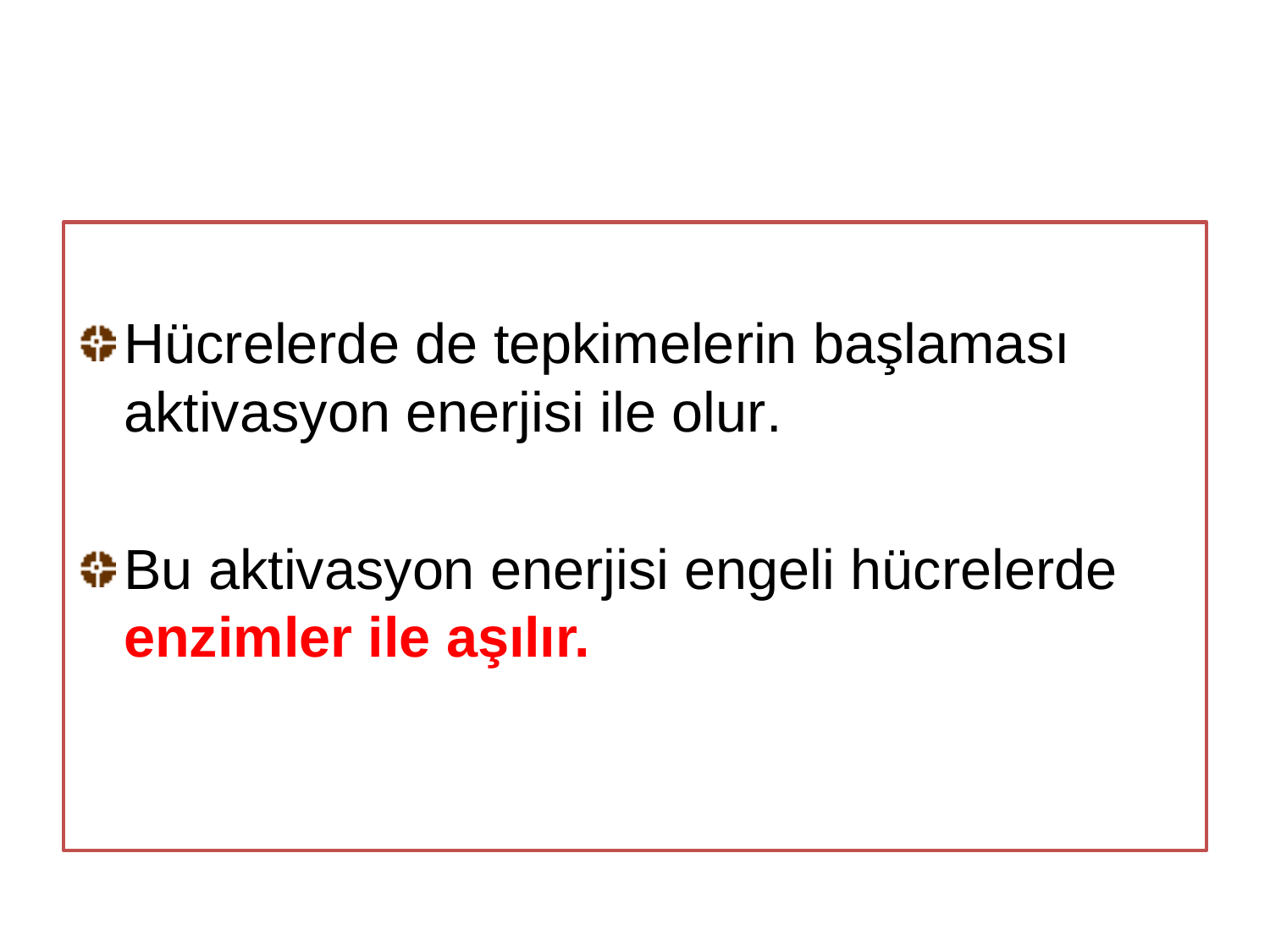

#

Hücrelerde de tepkimelerin başlaması aktivasyon enerjisi ile olur.

Bu aktivasyon enerjisi engeli hücrelerde enzimler ile aşılır.